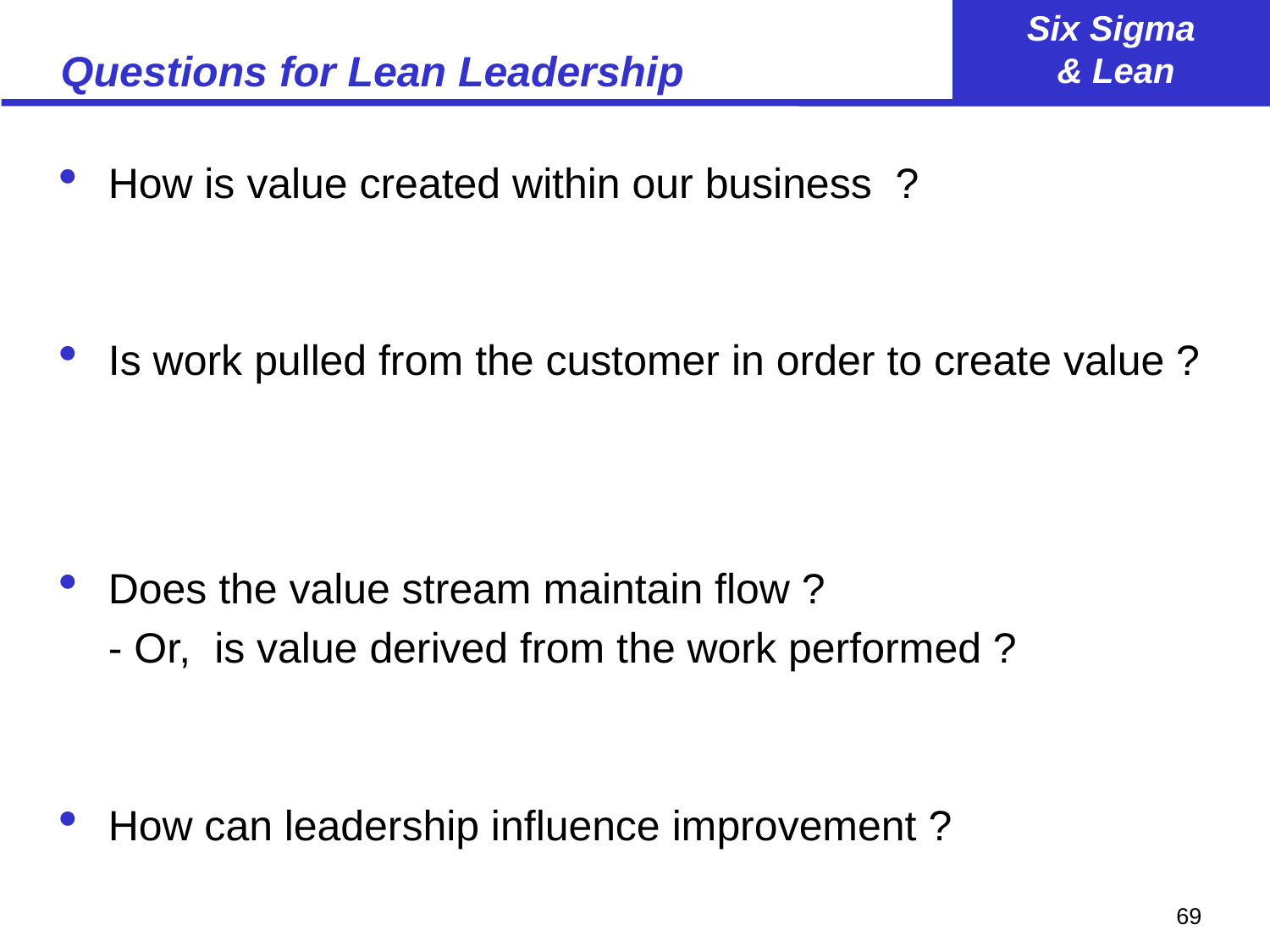

# Questions for Lean Leadership
How is value created within our business  ?

Is work pulled from the customer in order to create value ?

Does the value stream maintain flow ?
	- Or,  is value derived from the work performed ?

How can leadership influence improvement ?